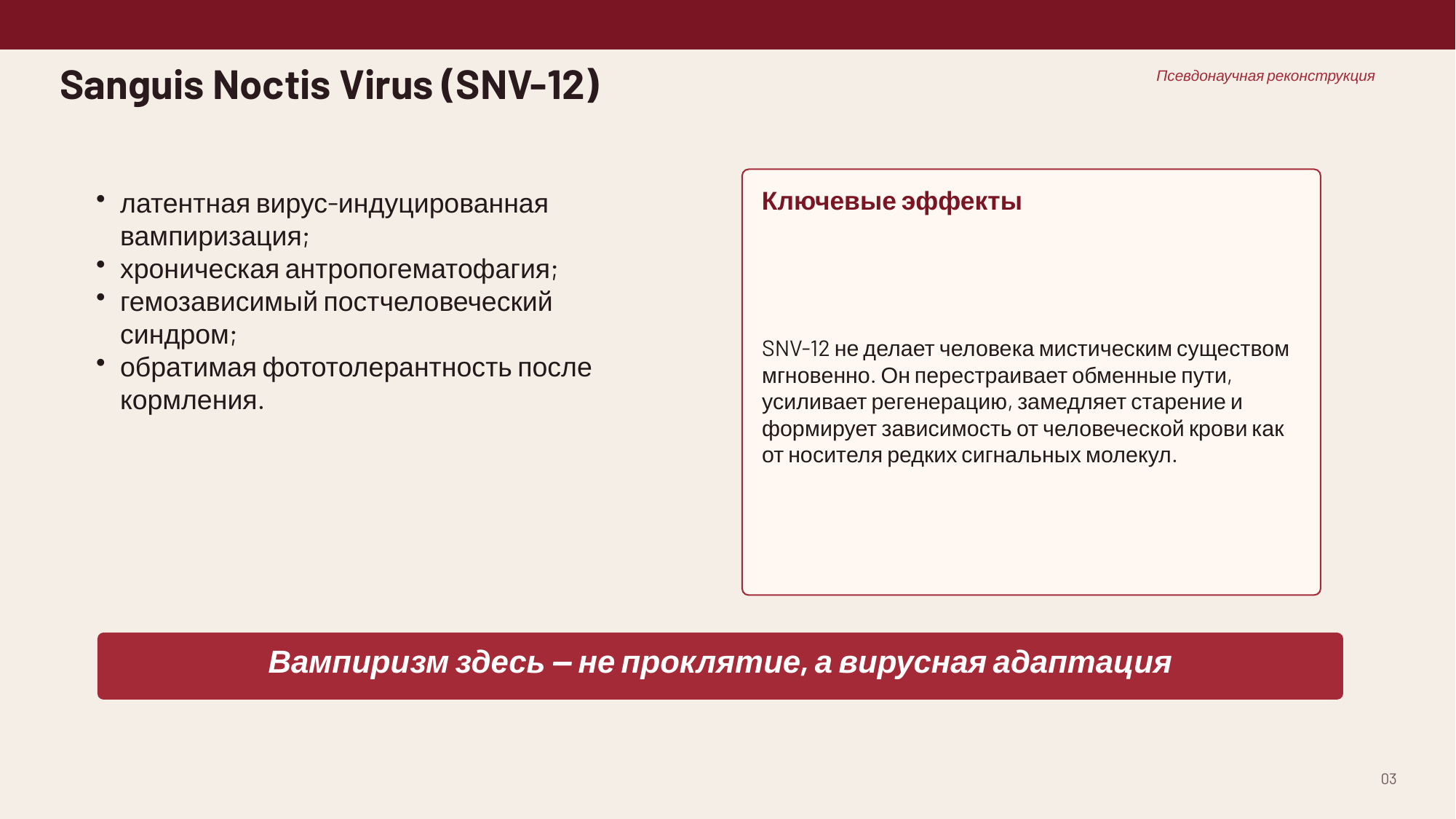

Sanguis Noctis Virus (SNV-12)
Псевдонаучная реконструкция

латентная вирус-индуцированная вампиризация;
хроническая антропогематофагия;
гемозависимый постчеловеческий синдром;
обратимая фототолерантность после кормления.
Ключевые эффекты
SNV-12 не делает человека мистическим существом мгновенно. Он перестраивает обменные пути, усиливает регенерацию, замедляет старение и формирует зависимость от человеческой крови как от носителя редких сигнальных молекул.

Вампиризм здесь — не проклятие, а вирусная адаптация
03